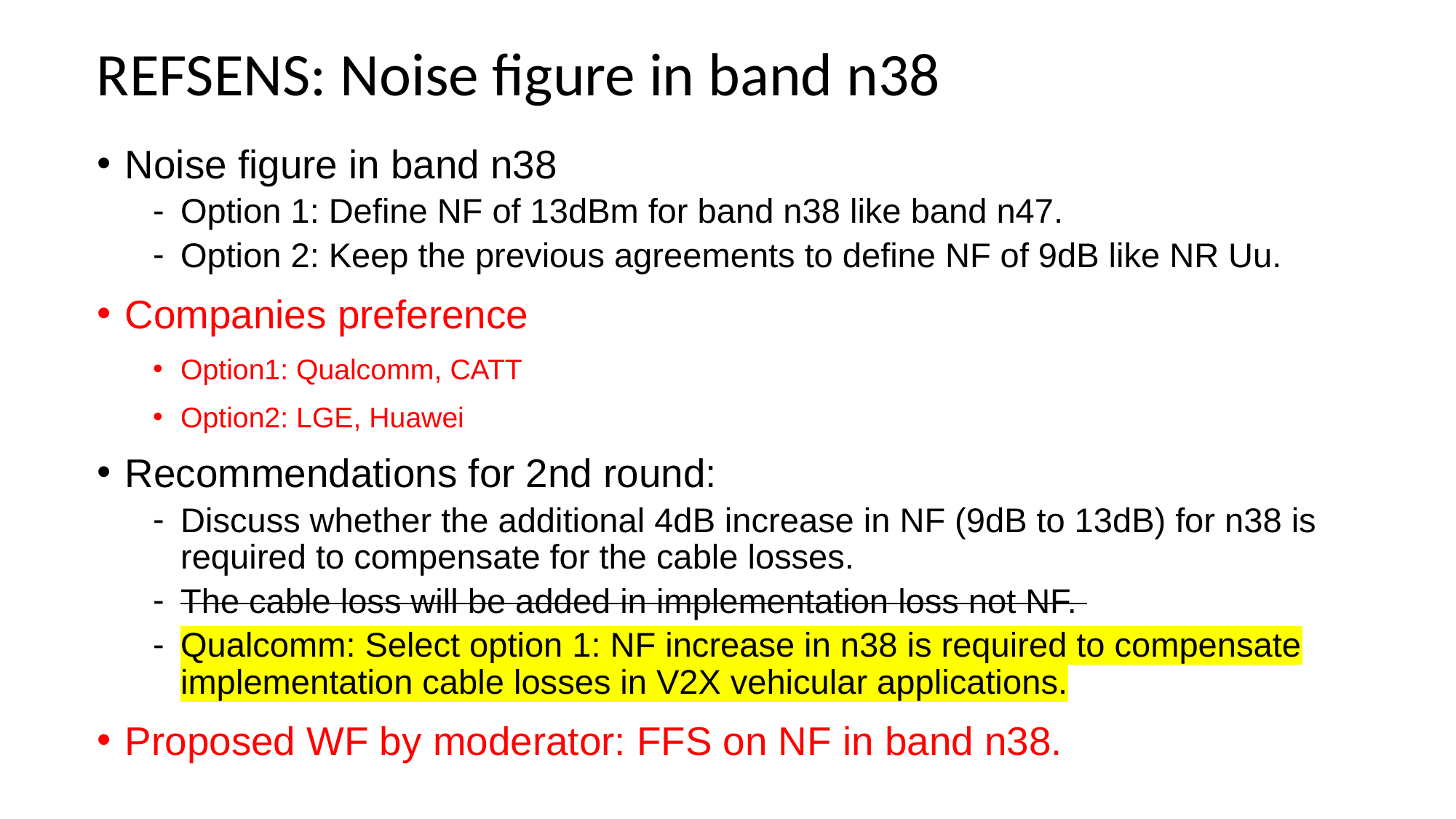

# REFSENS: Noise figure in band n38
Noise figure in band n38
Option 1: Define NF of 13dBm for band n38 like band n47.
Option 2: Keep the previous agreements to define NF of 9dB like NR Uu.
Companies preference
Option1: Qualcomm, CATT
Option2: LGE, Huawei
Recommendations for 2nd round:
Discuss whether the additional 4dB increase in NF (9dB to 13dB) for n38 is required to compensate for the cable losses.
The cable loss will be added in implementation loss not NF.
Qualcomm: Select option 1: NF increase in n38 is required to compensate implementation cable losses in V2X vehicular applications.
Proposed WF by moderator: FFS on NF in band n38.